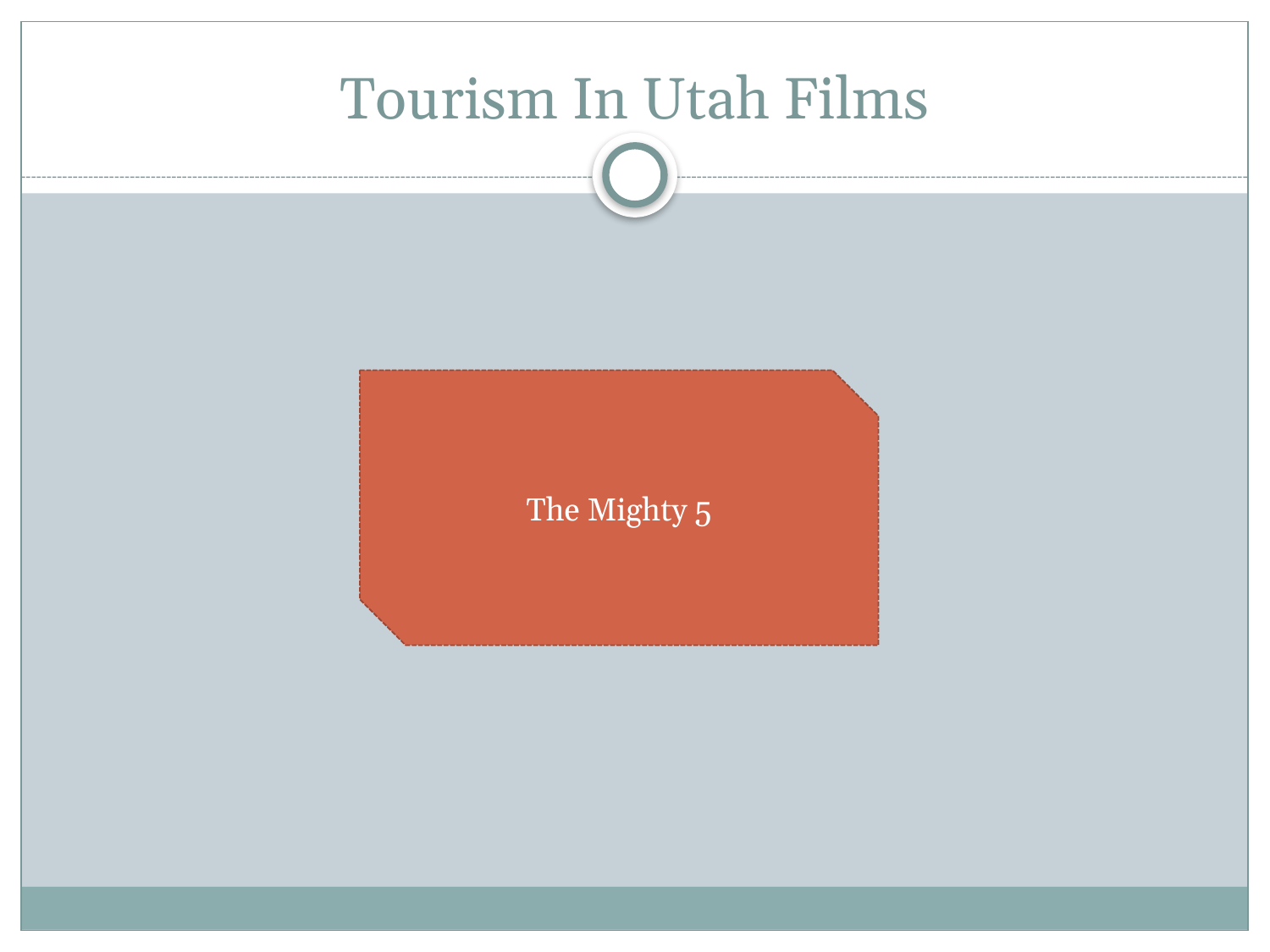

# Tourism In Utah Films
The Mighty 5